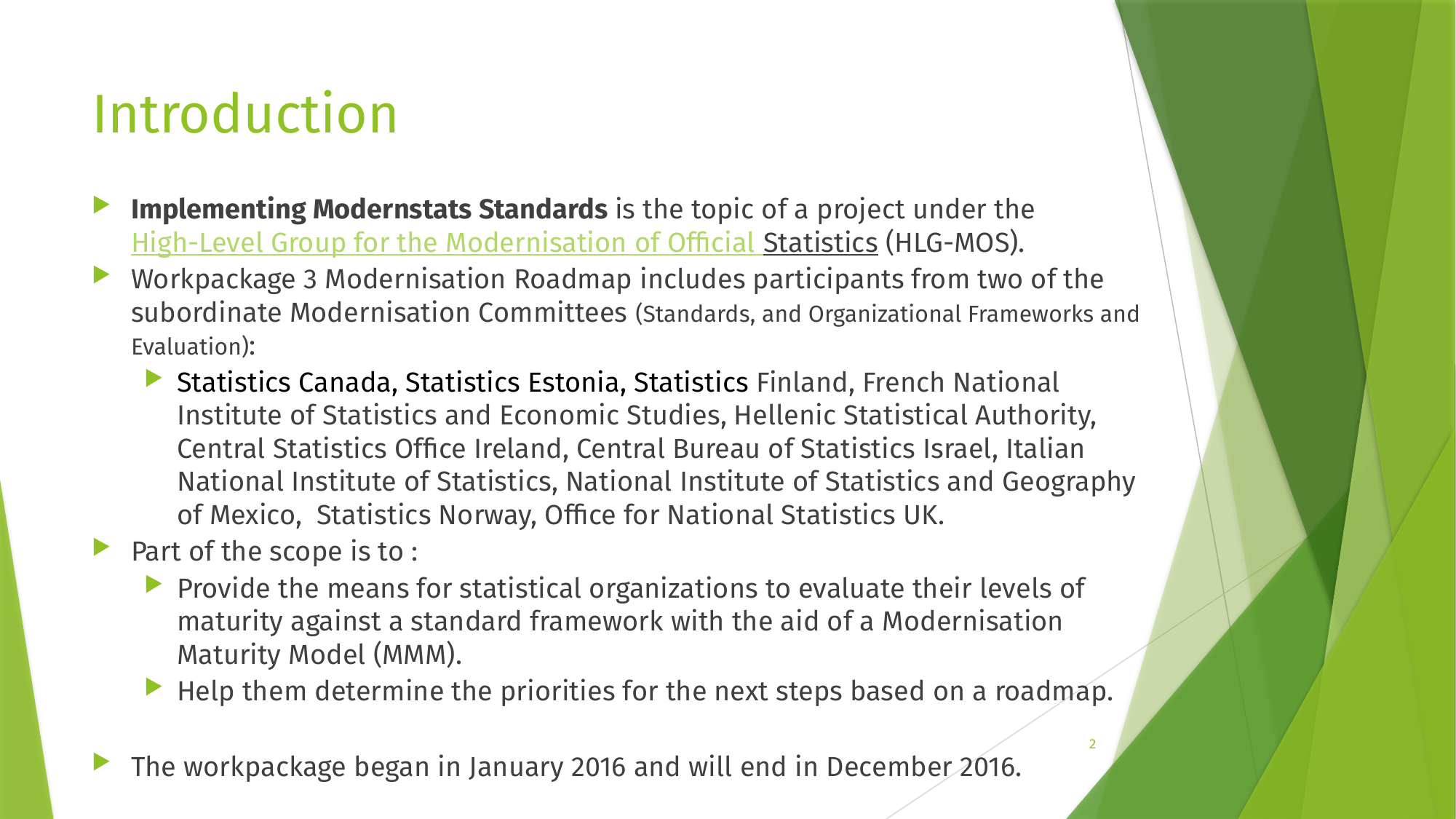

# Introduction
Implementing Modernstats Standards is the topic of a project under the High-Level Group for the Modernisation of Official Statistics (HLG-MOS).
Workpackage 3 Modernisation Roadmap includes participants from two of the subordinate Modernisation Committees (Standards, and Organizational Frameworks and Evaluation):
Statistics Canada, Statistics Estonia, Statistics Finland, French National Institute of Statistics and Economic Studies, Hellenic Statistical Authority, Central Statistics Office Ireland, Central Bureau of Statistics Israel, Italian National Institute of Statistics, National Institute of Statistics and Geography of Mexico,  Statistics Norway, Office for National Statistics UK.
Part of the scope is to :
Provide the means for statistical organizations to evaluate their levels of maturity against a standard framework with the aid of a Modernisation Maturity Model (MMM).
Help them determine the priorities for the next steps based on a roadmap.

The workpackage began in January 2016 and will end in December 2016.

2